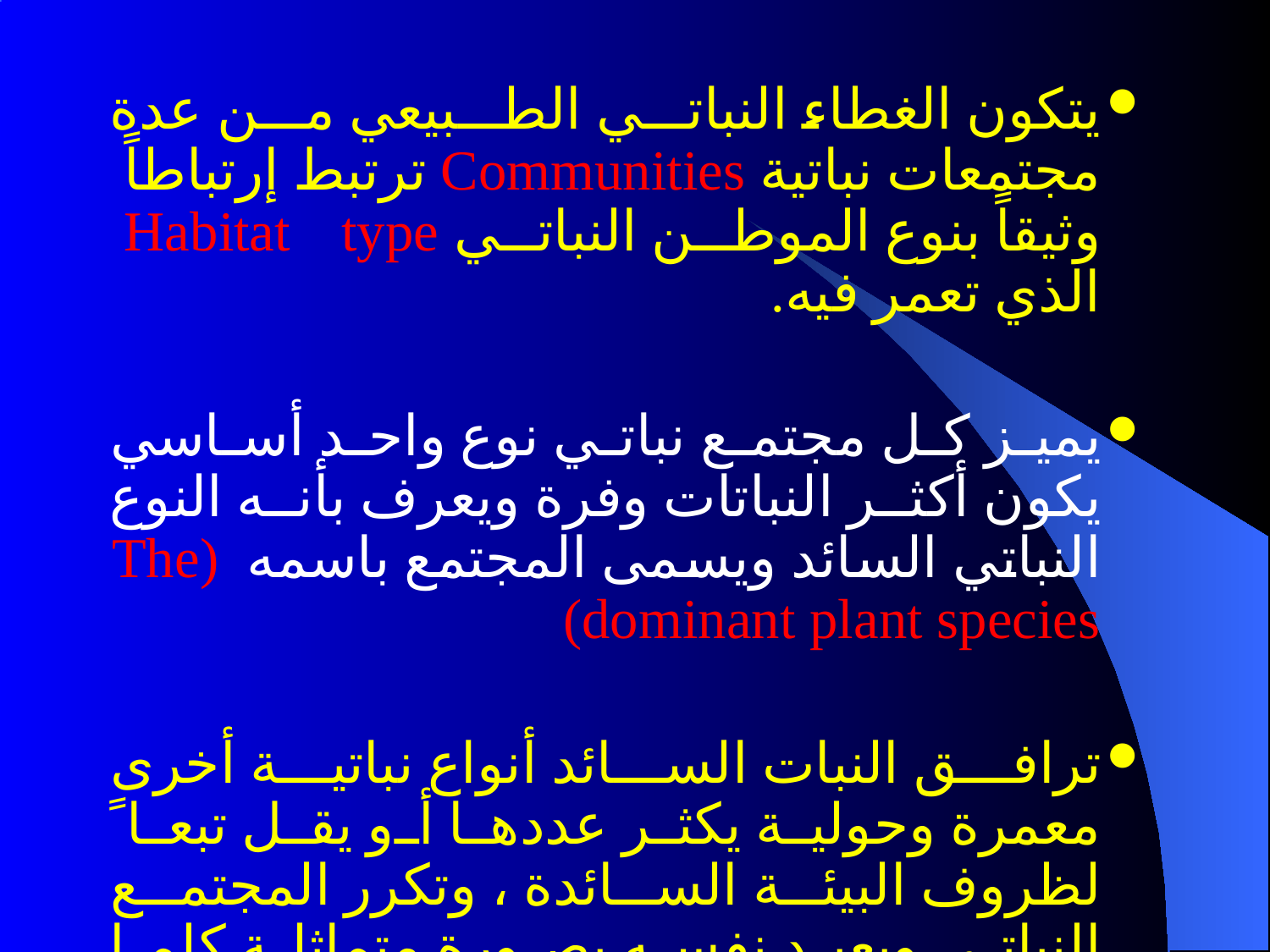

يتكون الغطاء النباتي الطبيعي من عدة مجتمعات نباتية Communities ترتبط إرتباطاً  وثيقاً بنوع الموطن النباتي Habitat type  الذي تعمر فيه.

يميز كل مجتمع نباتي نوع واحد أساسي يكون أكثر النباتات وفرة ويعرف بأنه النوع النباتي السائد ويسمى المجتمع باسمه  (The dominant plant species)

ترافق النبات السائد أنواع نباتية أخرى معمرة وحولية يكثر عددها أو يقل تبعا ً لظروف البيئة السائدة ، وتكرر المجتمع النباتي ويعيد نفسه بصورة متماثلة كلما تكررت الظروف المناسبة.